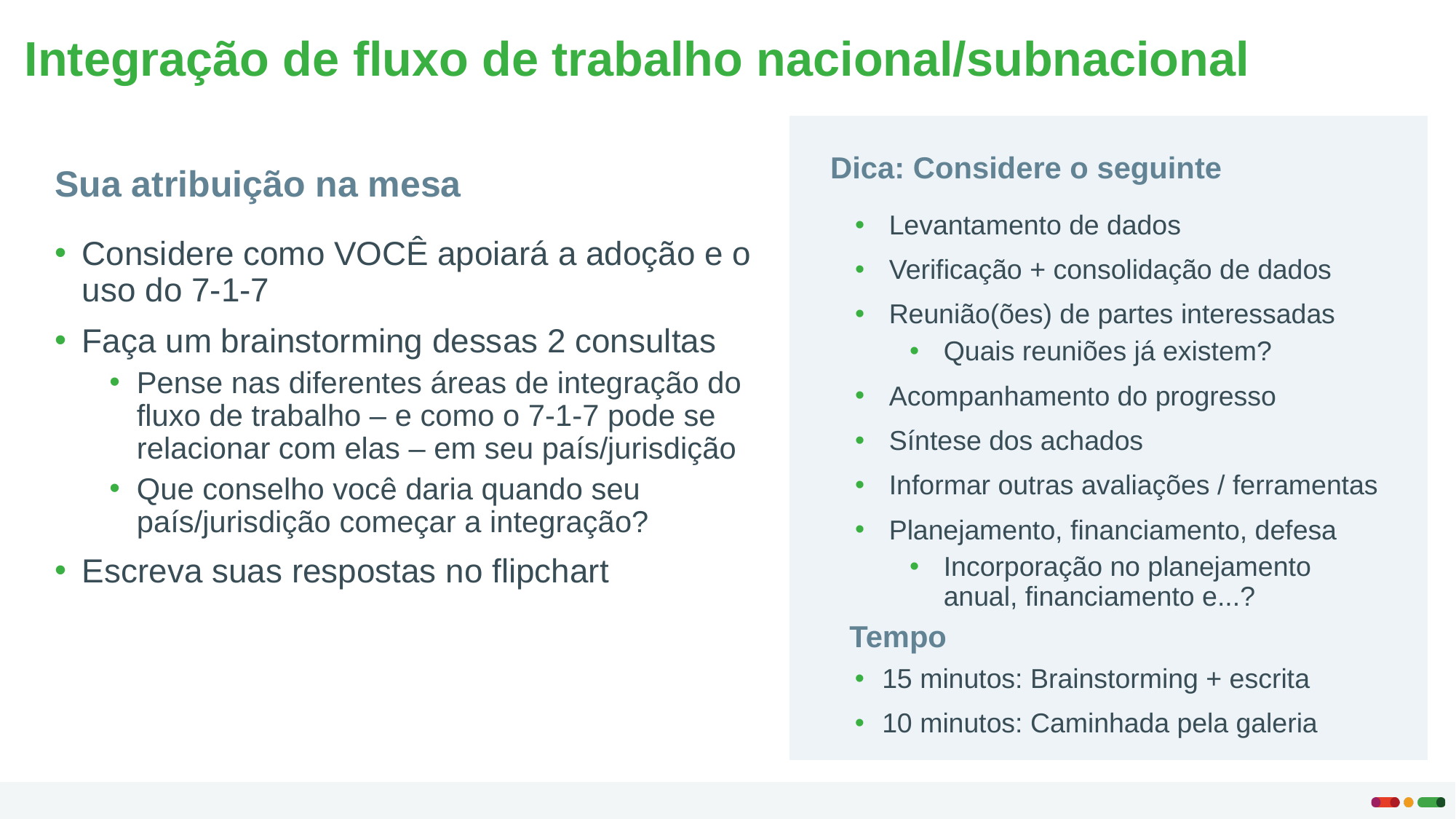

# Integração de fluxo de trabalho nacional/subnacional
Sua atribuição na mesa

Dica: Considere o seguinte
Levantamento de dados
Verificação + consolidação de dados
Reunião(ões) de partes interessadas
Quais reuniões já existem?
Acompanhamento do progresso
Síntese dos achados
Informar outras avaliações / ferramentas
Planejamento, financiamento, defesa
Incorporação no planejamento anual, financiamento e...?

Considere como VOCÊ apoiará a adoção e o uso do 7-1-7
Faça um brainstorming dessas 2 consultas
Pense nas diferentes áreas de integração do fluxo de trabalho – e como o 7-1-7 pode se relacionar com elas – em seu país/jurisdição
Que conselho você daria quando seu país/jurisdição começar a integração?
Escreva suas respostas no flipchart

Tempo
15 minutos: Brainstorming + escrita
10 minutos: Caminhada pela galeria